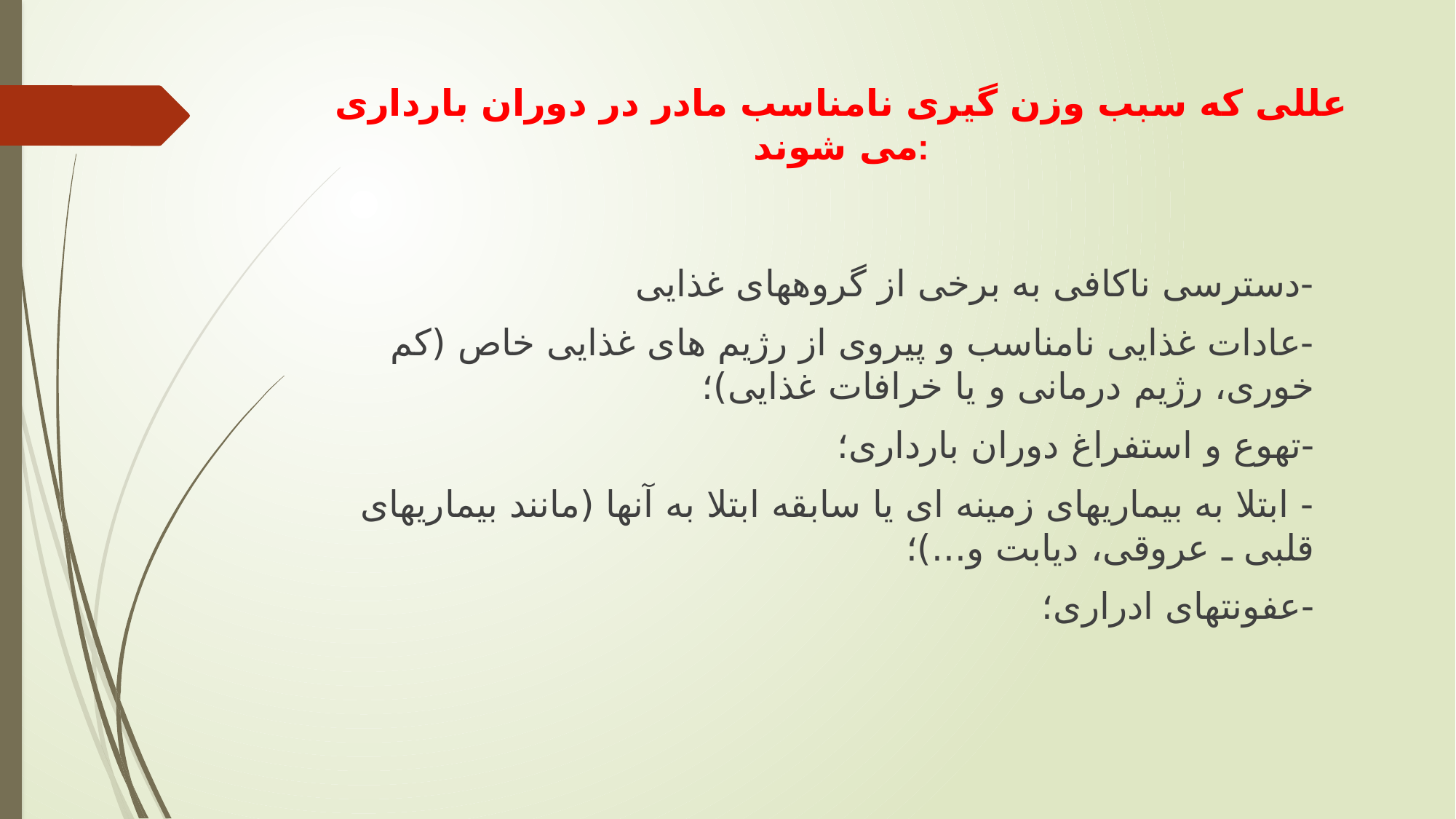

# عللی که سبب وزن گیری نامناسب مادر در دوران بارداری می شوند:
-دسترسی ناکافی به برخی از گروههای غذایی
-عادات غذایی نامناسب و پیروی از رژیم های غذایی خاص (کم خوری، رژیم درمانی و یا خرافات غذایی)؛
-تهوع و استفراغ دوران بارداری؛
- ابتلا به بیماریهای زمینه ای یا سابقه ابتلا به آنها (مانند بیماریهای قلبی ـ عروقی، دیابت و...)؛
-عفونتهای ادراری؛